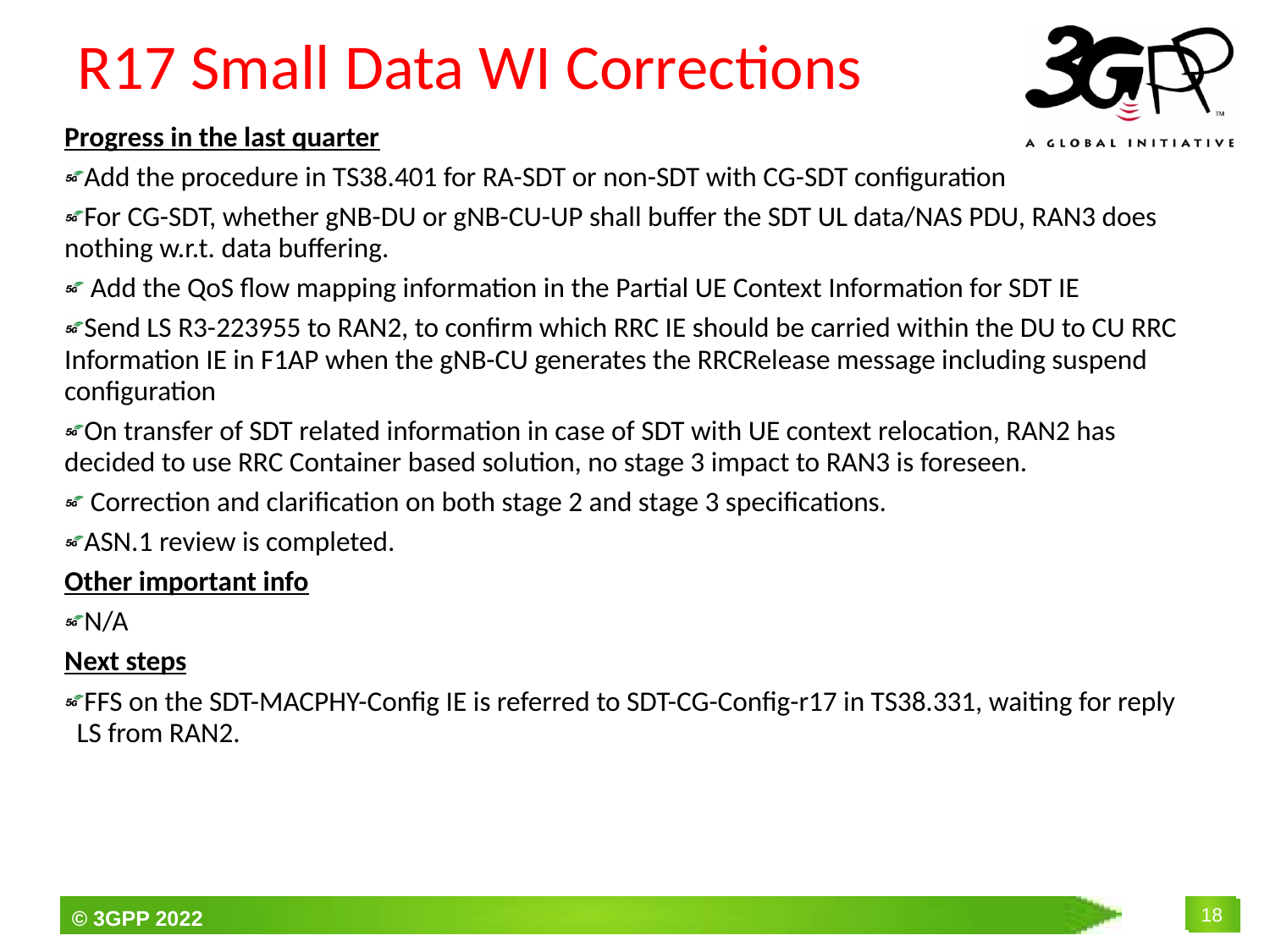

# R17 Small Data WI Corrections
Progress in the last quarter
Add the procedure in TS38.401 for RA-SDT or non-SDT with CG-SDT configuration
For CG-SDT, whether gNB-DU or gNB-CU-UP shall buffer the SDT UL data/NAS PDU, RAN3 does nothing w.r.t. data buffering.
 Add the QoS flow mapping information in the Partial UE Context Information for SDT IE
Send LS R3-223955 to RAN2, to confirm which RRC IE should be carried within the DU to CU RRC Information IE in F1AP when the gNB-CU generates the RRCRelease message including suspend configuration
On transfer of SDT related information in case of SDT with UE context relocation, RAN2 has decided to use RRC Container based solution, no stage 3 impact to RAN3 is foreseen.
 Correction and clarification on both stage 2 and stage 3 specifications.
ASN.1 review is completed.
Other important info
N/A
Next steps
FFS on the SDT-MACPHY-Config IE is referred to SDT-CG-Config-r17 in TS38.331, waiting for reply LS from RAN2.

18